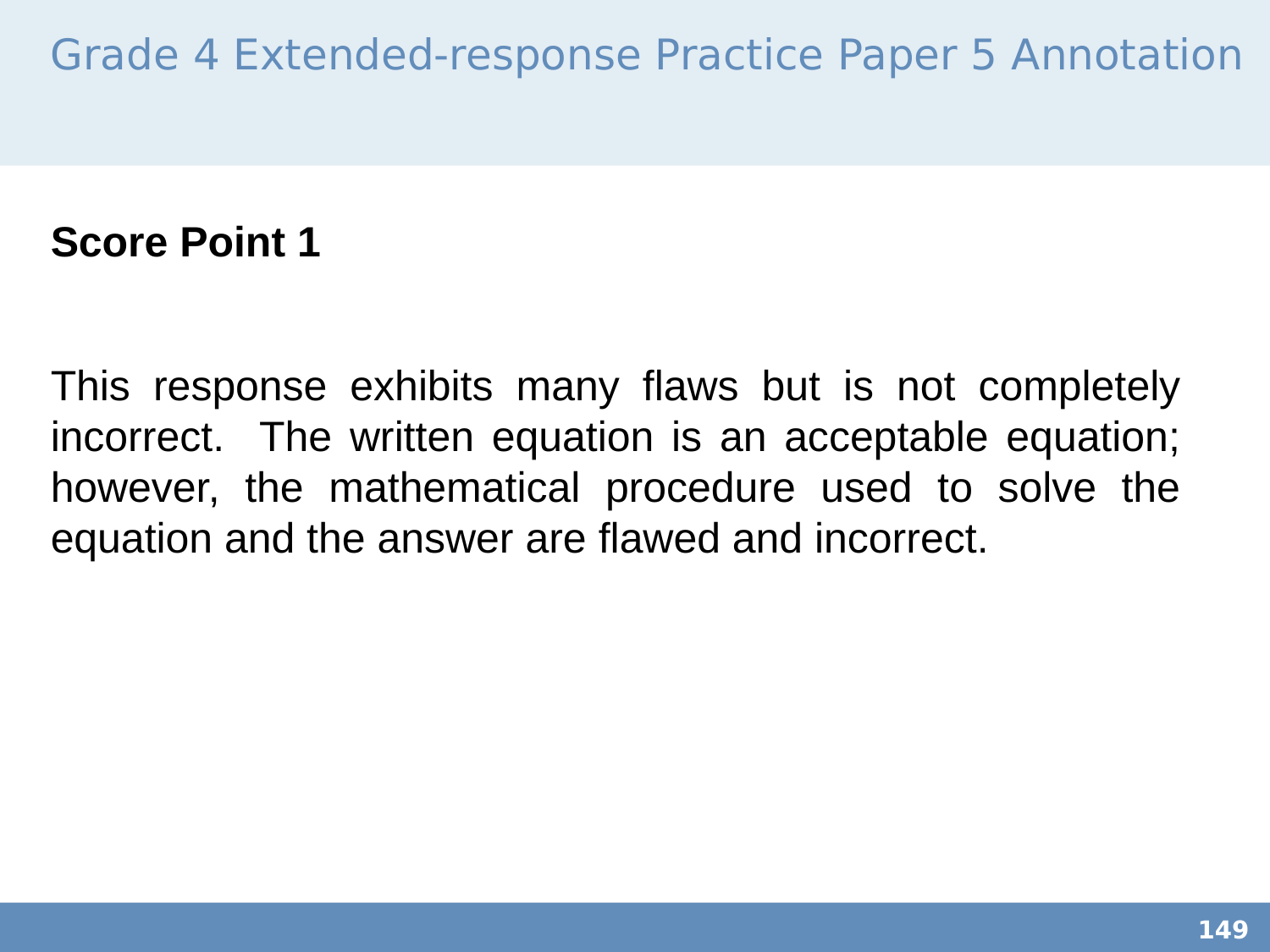

# Grade 4 Extended-response Practice Paper 5 Annotation
Score Point 1

This response exhibits many flaws but is not completely incorrect.  The written equation is an acceptable equation; however, the mathematical procedure used to solve the equation and the answer are flawed and incorrect.
149